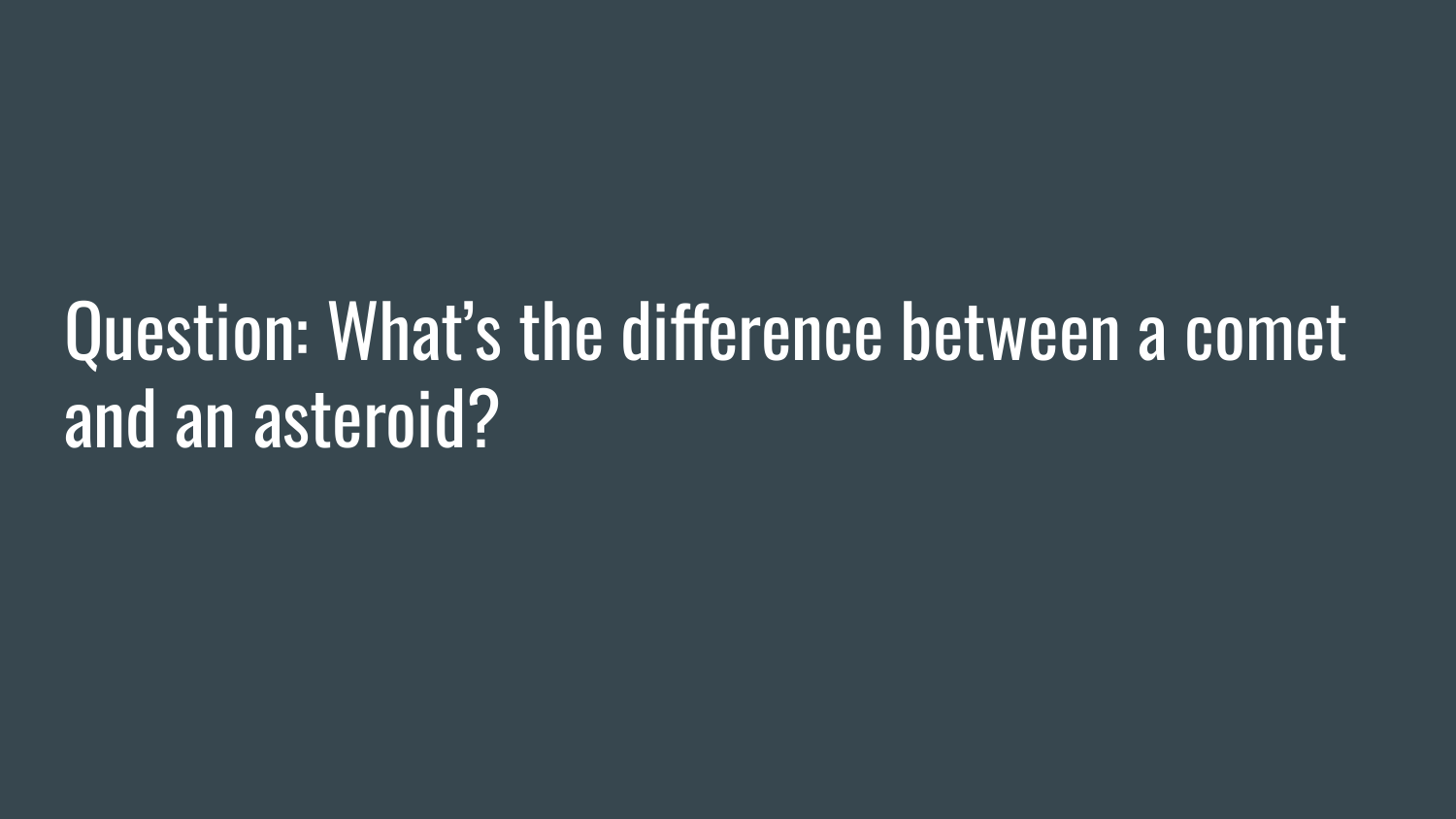

# Question: What’s the difference between a comet and an asteroid?